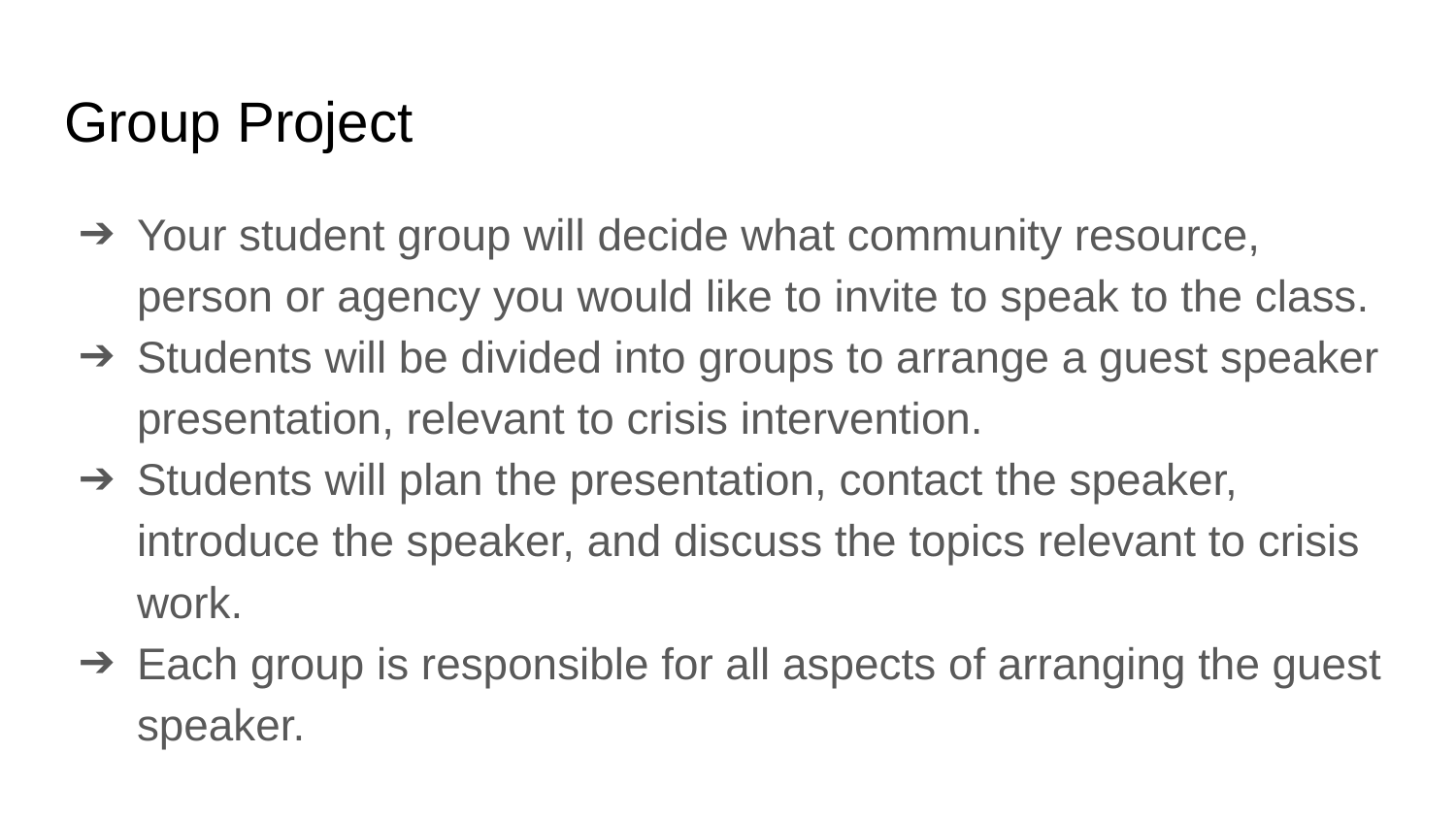

# Group Project
Your student group will decide what community resource, person or agency you would like to invite to speak to the class.
Students will be divided into groups to arrange a guest speaker presentation, relevant to crisis intervention.
Students will plan the presentation, contact the speaker, introduce the speaker, and discuss the topics relevant to crisis work.
Each group is responsible for all aspects of arranging the guest speaker.